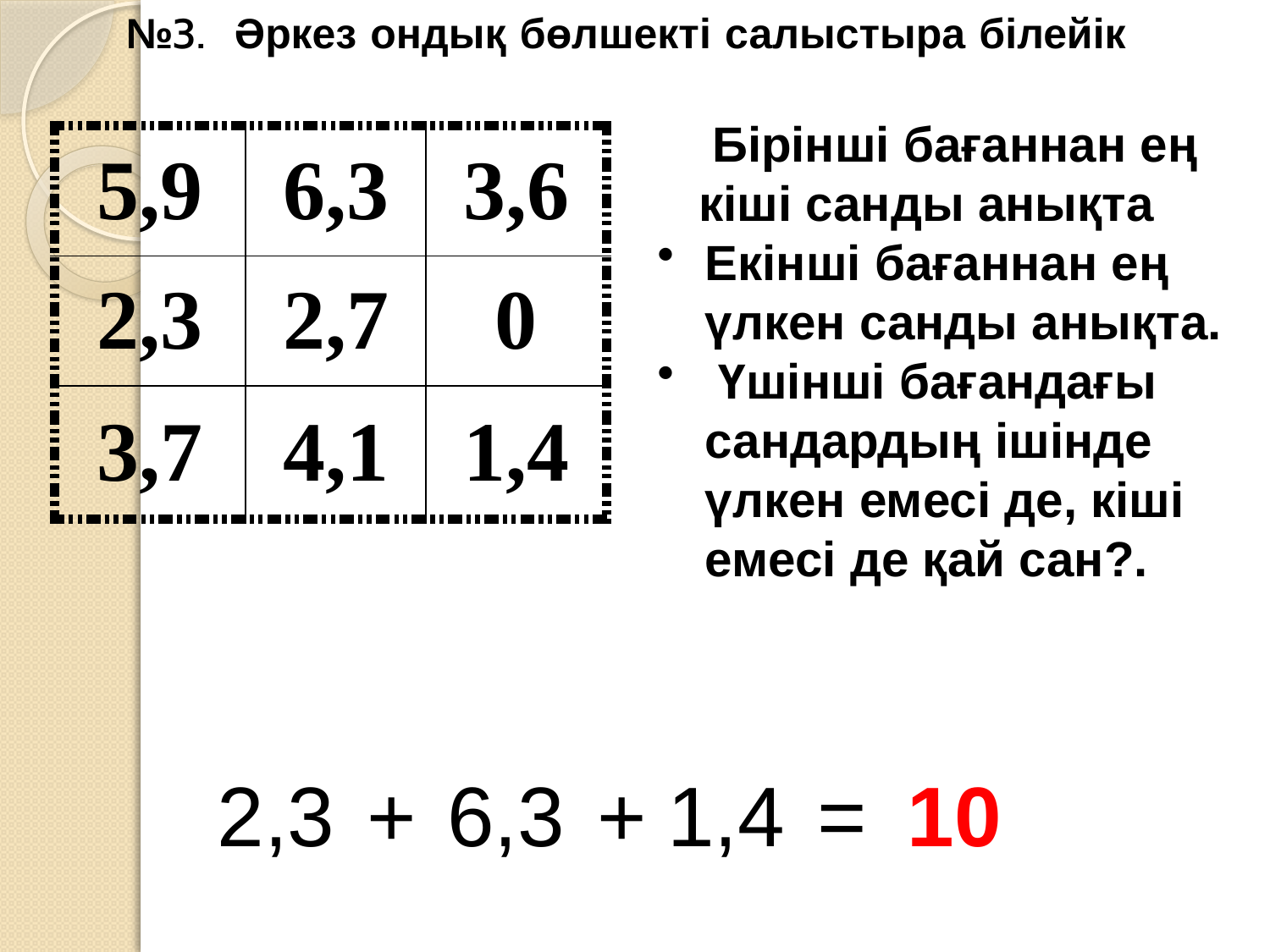

№3.  Әркез ондық бөлшекті салыстыра білейік
    Бірінші бағаннан ең
   кіші санды анықта
Екінші бағаннан ең үлкен санды анықта.
 Үшінші бағандағы сандардың ішінде үлкен емесі де, кіші емесі де қай сан?.
| 5,9 | 6,3 | 3,6 |
| --- | --- | --- |
| 2,3 | 2,7 | 0 |
| 3,7 | 4,1 | 1,4 |
2,3
+
6,3
+
1,4
=
10